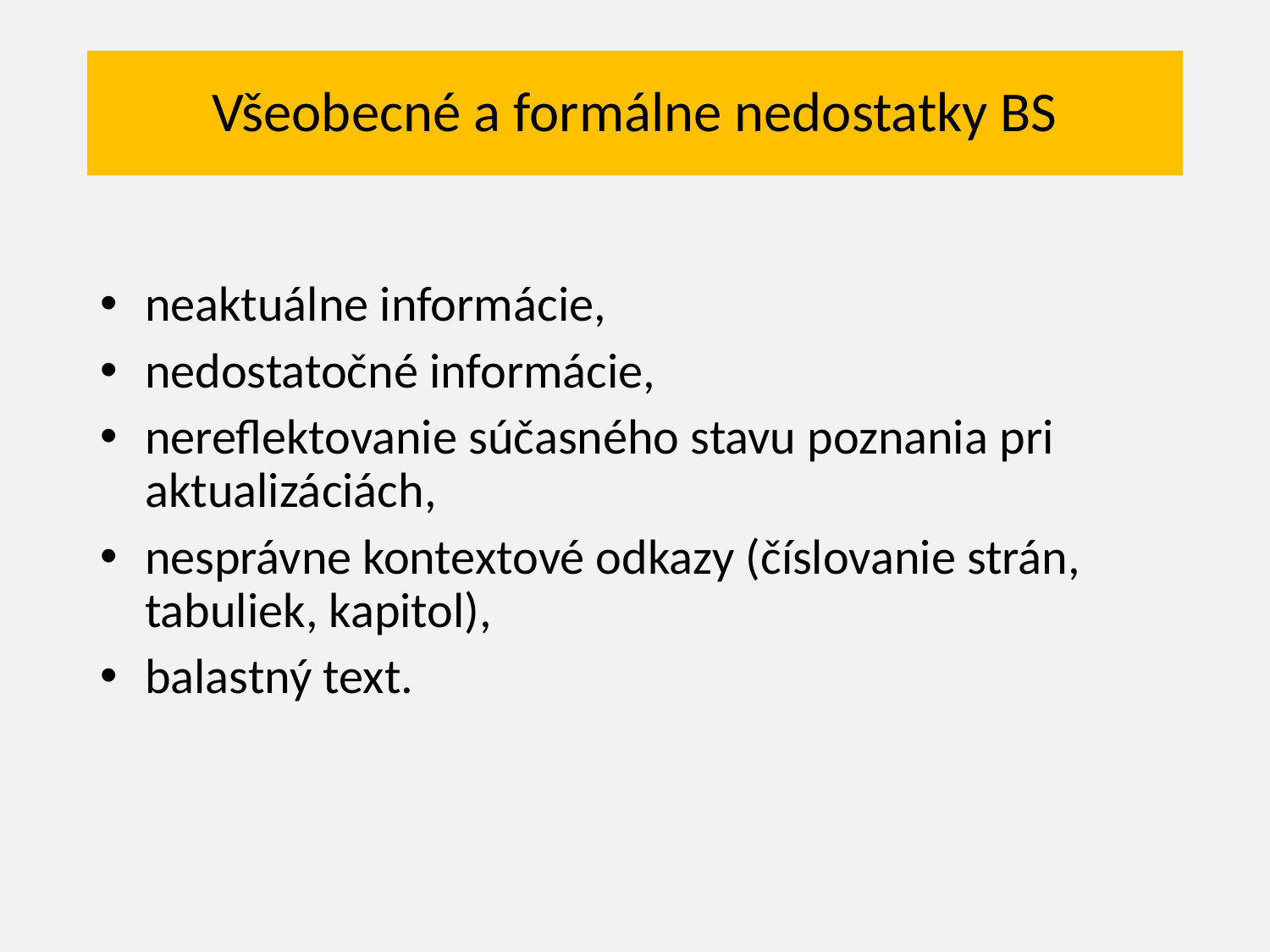

# Všeobecné a formálne nedostatky BS

neaktuálne informácie,
nedostatočné informácie,
nereflektovanie súčasného stavu poznania pri aktualizáciách,
nesprávne kontextové odkazy (číslovanie strán, tabuliek, kapitol),
balastný text.